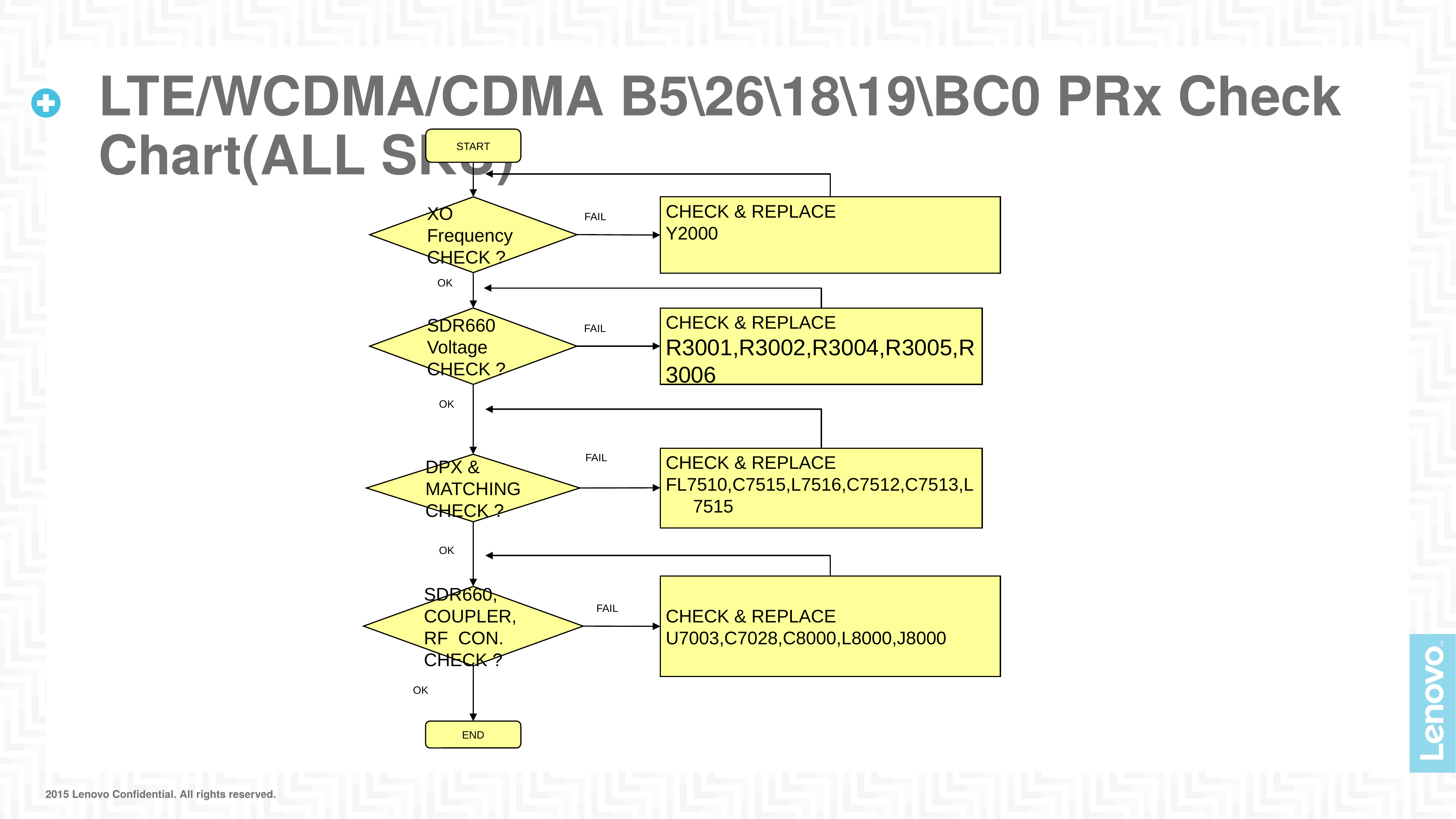

# LTE/WCDMA/CDMA B5\26\18\19\BC0 PRx Check Chart(ALL SKU)
START

XO Frequency
CHECK ?

CHECK & REPLACE
Y2000
FAIL
OK

SDR660 Voltage CHECK ?

CHECK & REPLACE
R3001,R3002,R3004,R3005,R3006

FAIL
OK
FAIL
CHECK & REPLACE
FL7510,C7515,L7516,C7512,C7513,L7515
DPX &  MATCHING CHECK ?
OK
CHECK & REPLACE
U7003,C7028,C8000,L8000,J8000
SDR660, COUPLER,
RF  CON. CHECK ?
FAIL
OK
OK
END